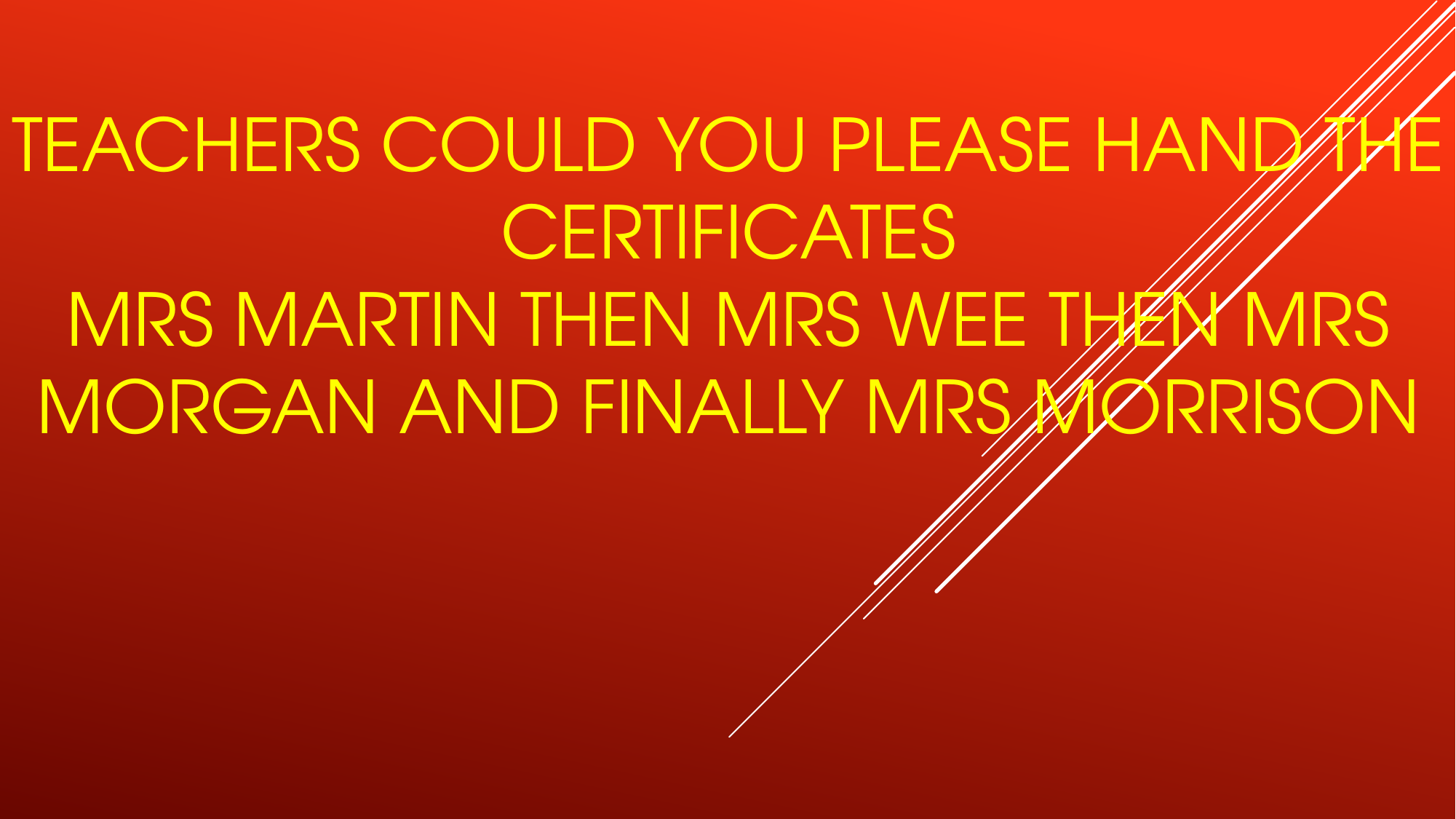

# Teachers Could you please hand the certificates Mrs Martin then Mrs Wee then mrs morgan and finally mrs morrison